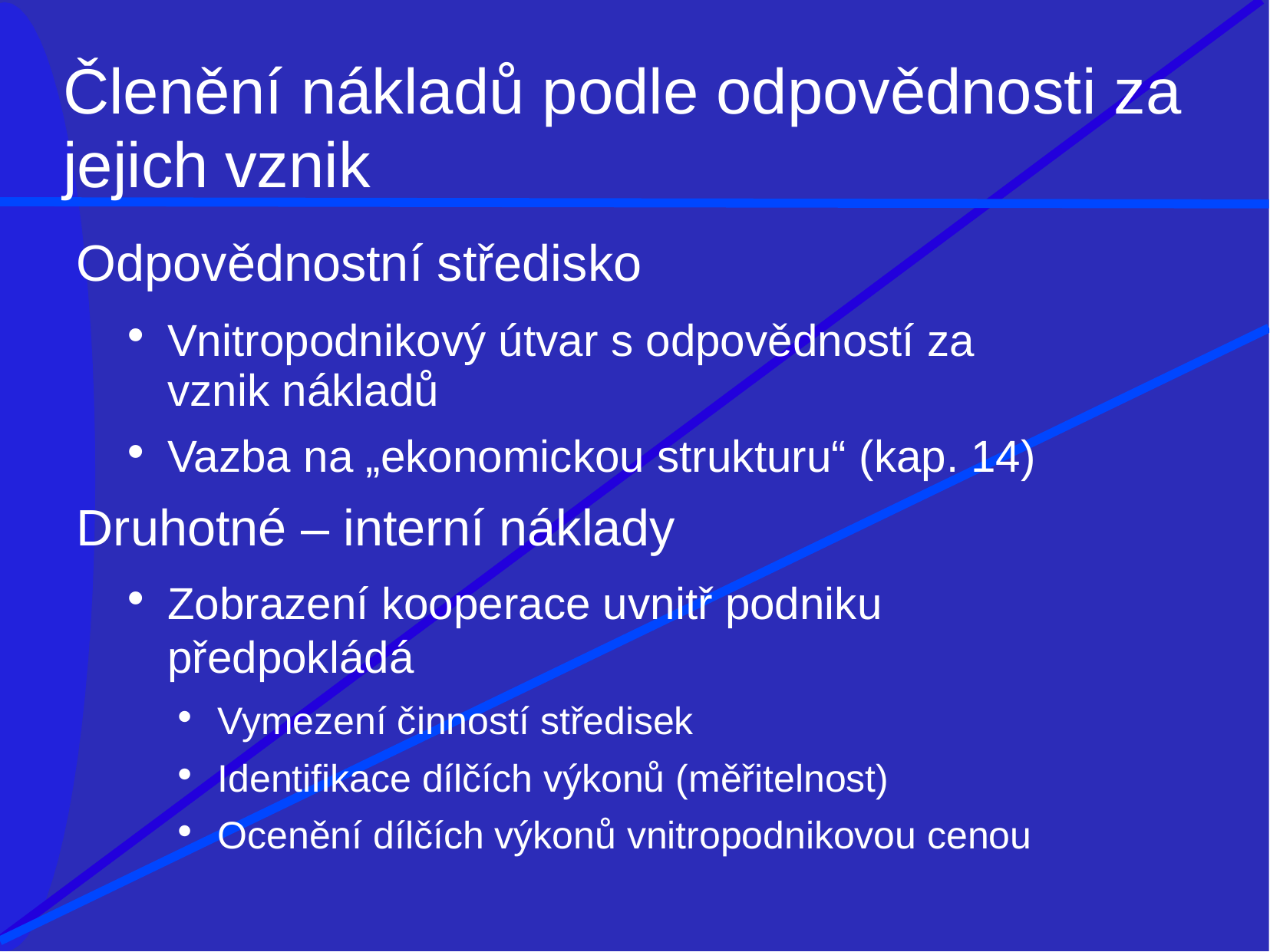

# Členění nákladů podle odpovědnosti za
jejich vznik
Odpovědnostní středisko
Vnitropodnikový útvar s odpovědností za vznik nákladů
Vazba na „ekonomickou strukturu“ (kap. 14)
Druhotné – interní náklady
Zobrazení kooperace uvnitř podniku předpokládá
Vymezení činností středisek
Identifikace dílčích výkonů (měřitelnost)
Ocenění dílčích výkonů vnitropodnikovou cenou